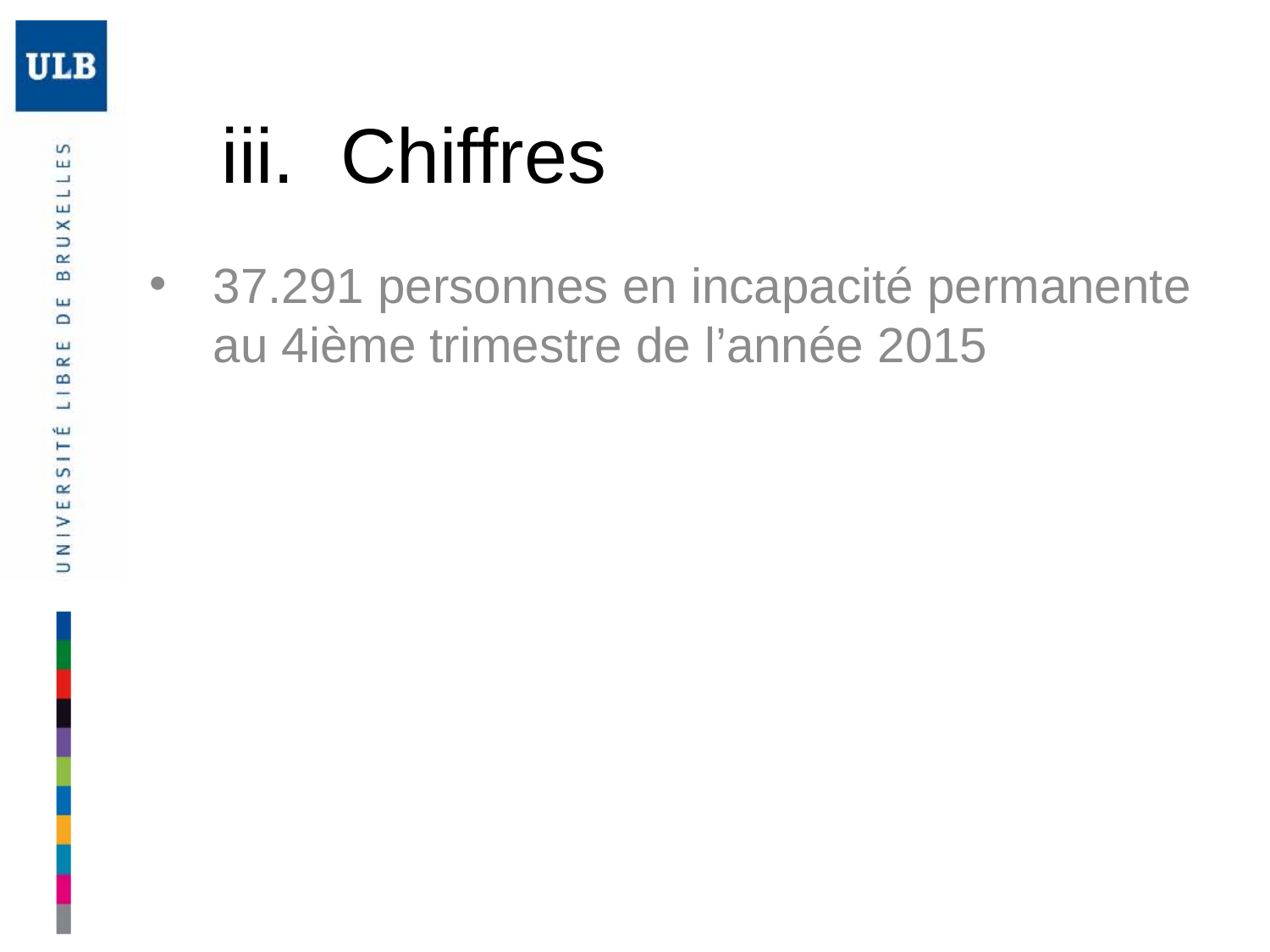

# Chiffres
37.291 personnes en incapacité permanente au 4ième trimestre de l’année 2015